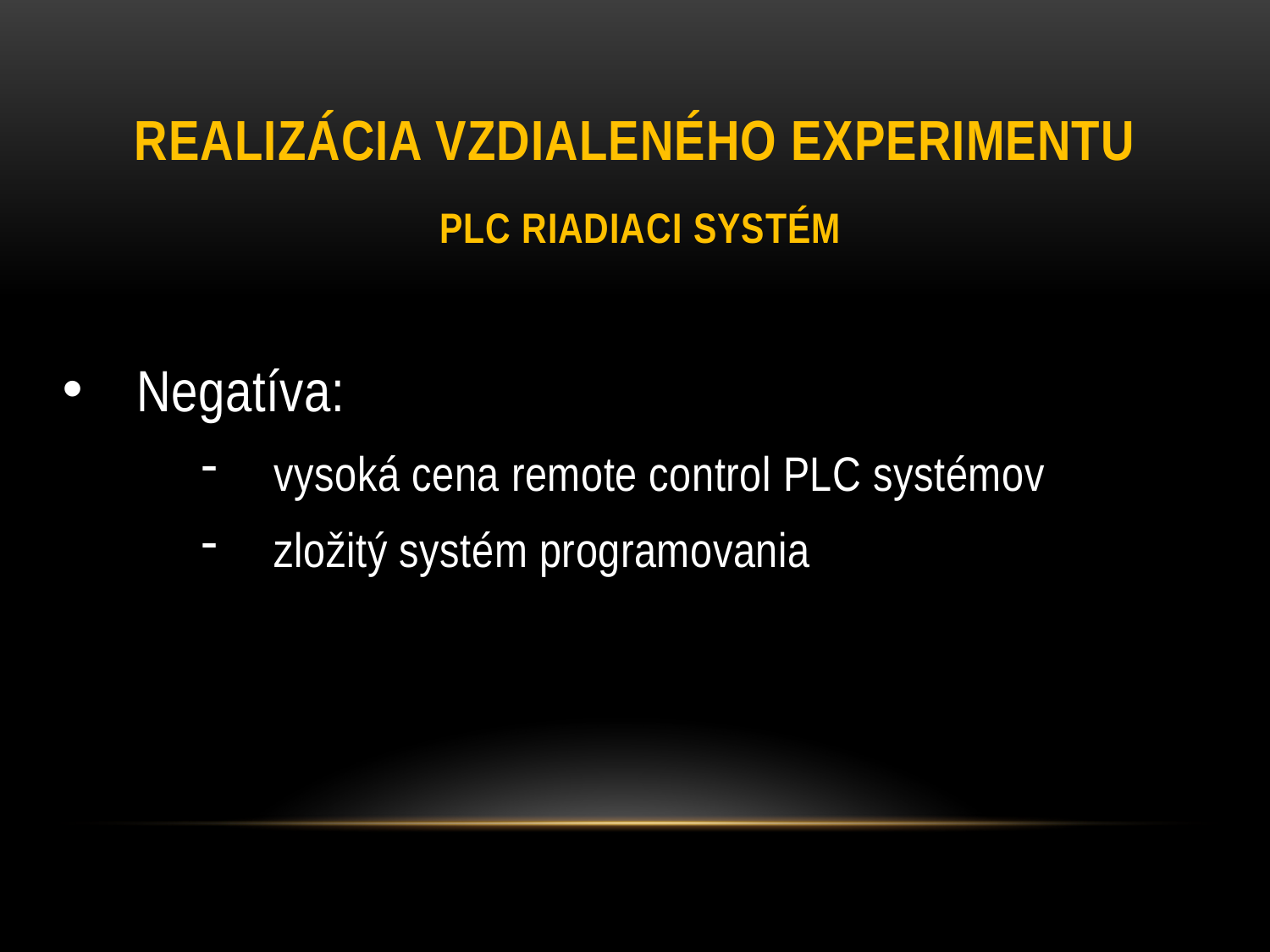

# realizácia VZDIALENÉHO EXPERIMENTU
PLC riadiaci systém
Negatíva:
vysoká cena remote control PLC systémov
zložitý systém programovania